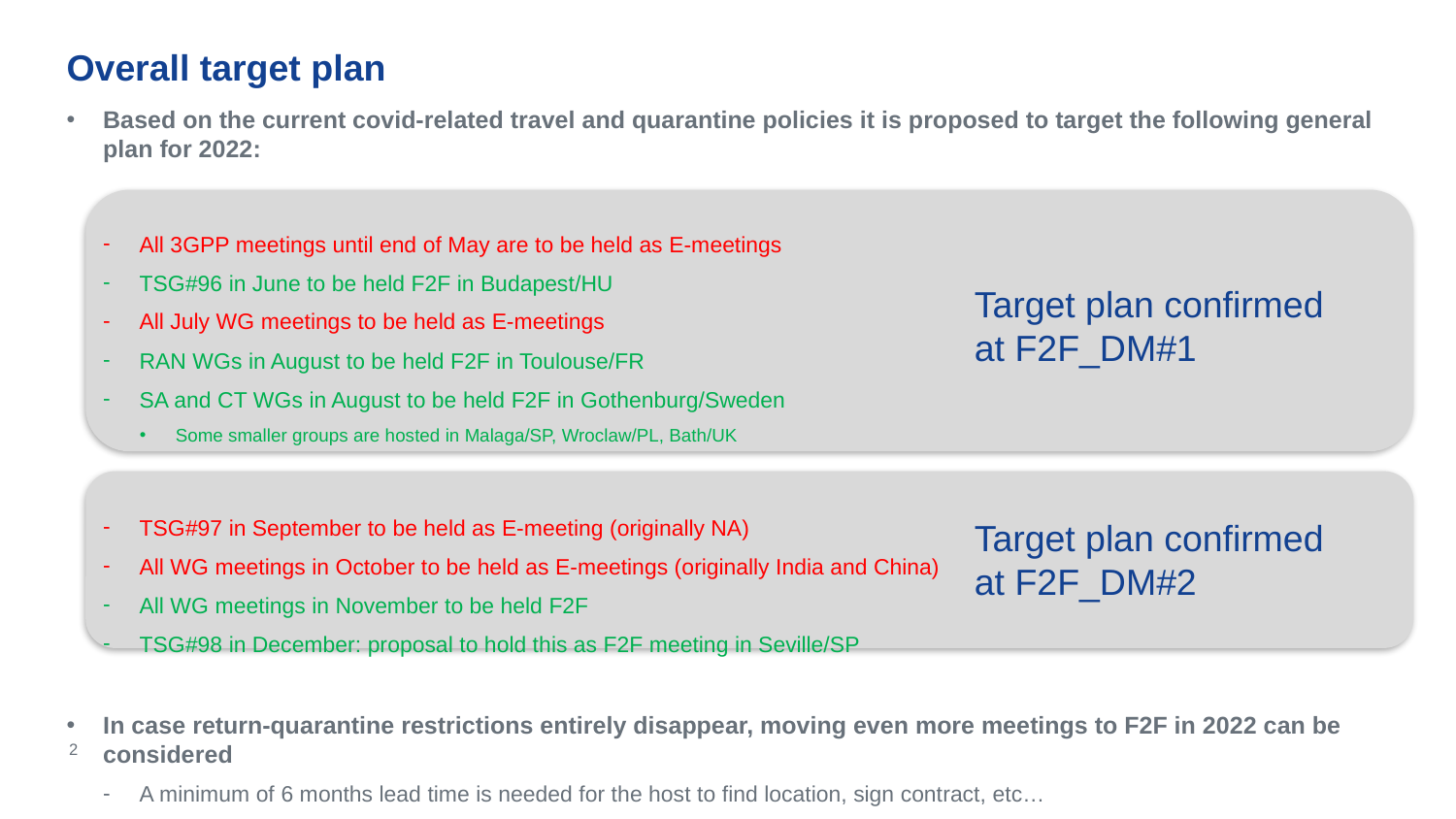

# Overall target plan
Based on the current covid-related travel and quarantine policies it is proposed to target the following general plan for 2022:

All 3GPP meetings until end of May are to be held as E-meetings
TSG#96 in June to be held F2F in Budapest/HU
All July WG meetings to be held as E-meetings
RAN WGs in August to be held F2F in Toulouse/FR
SA and CT WGs in August to be held F2F in Gothenburg/Sweden
Some smaller groups are hosted in Malaga/SP, Wroclaw/PL, Bath/UK

TSG#97 in September to be held as E-meeting (originally NA)
All WG meetings in October to be held as E-meetings (originally India and China)
All WG meetings in November to be held F2F
TSG#98 in December: proposal to hold this as F2F meeting in Seville/SP

In case return-quarantine restrictions entirely disappear, moving even more meetings to F2F in 2022 can be considered
A minimum of 6 months lead time is needed for the host to find location, sign contract, etc…

Target plan confirmed
at F2F_DM#1

Target plan confirmed
at F2F_DM#2